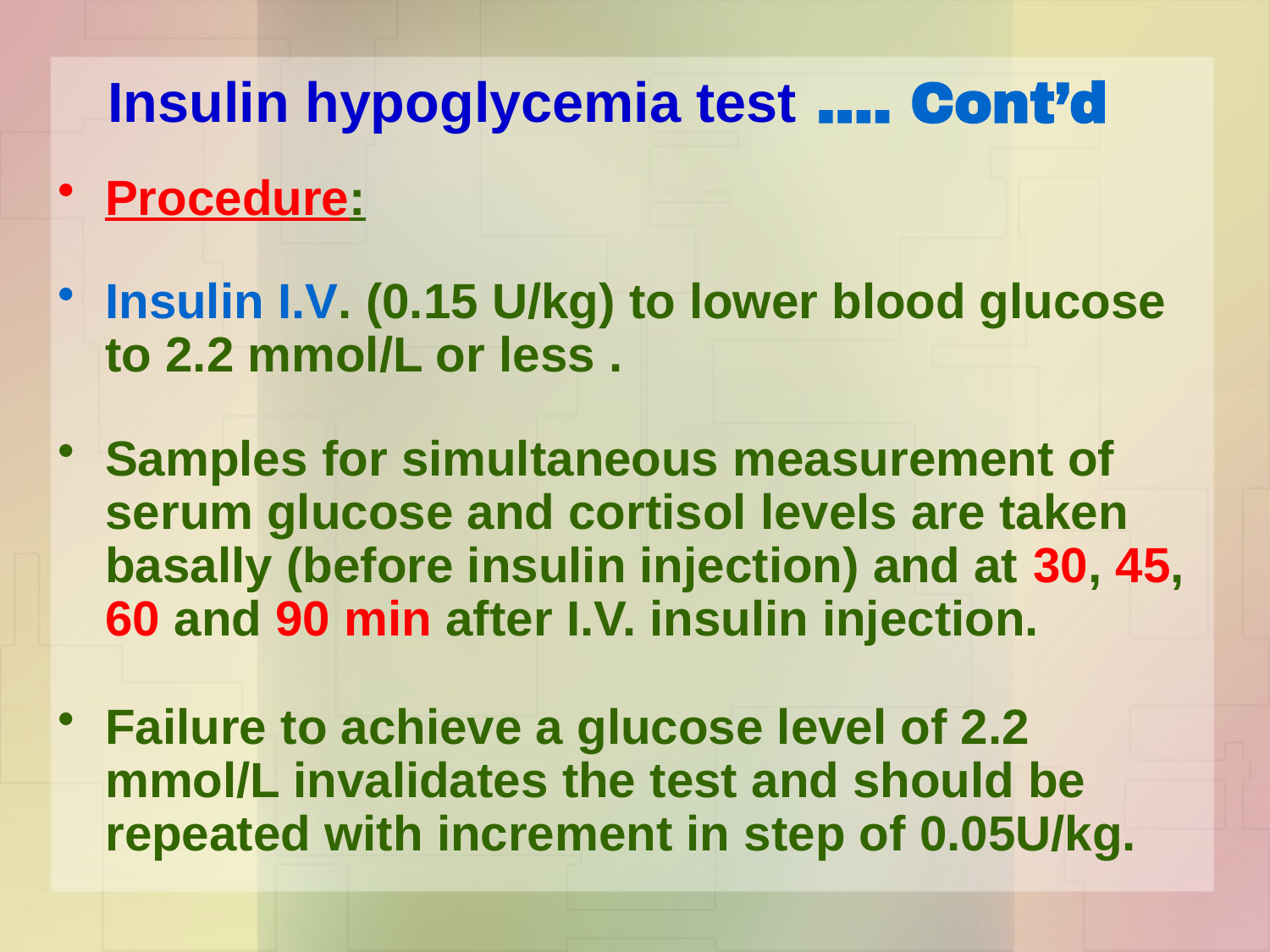

# Insulin hypoglycemia test …. Cont’d
Procedure:

Insulin I.V. (0.15 U/kg) to lower blood glucose to 2.2 mmol/L or less .

Samples for simultaneous measurement of serum glucose and cortisol levels are taken basally (before insulin injection) and at 30, 45, 60 and 90 min after I.V. insulin injection.

Failure to achieve a glucose level of 2.2 mmol/L invalidates the test and should be repeated with increment in step of 0.05U/kg.